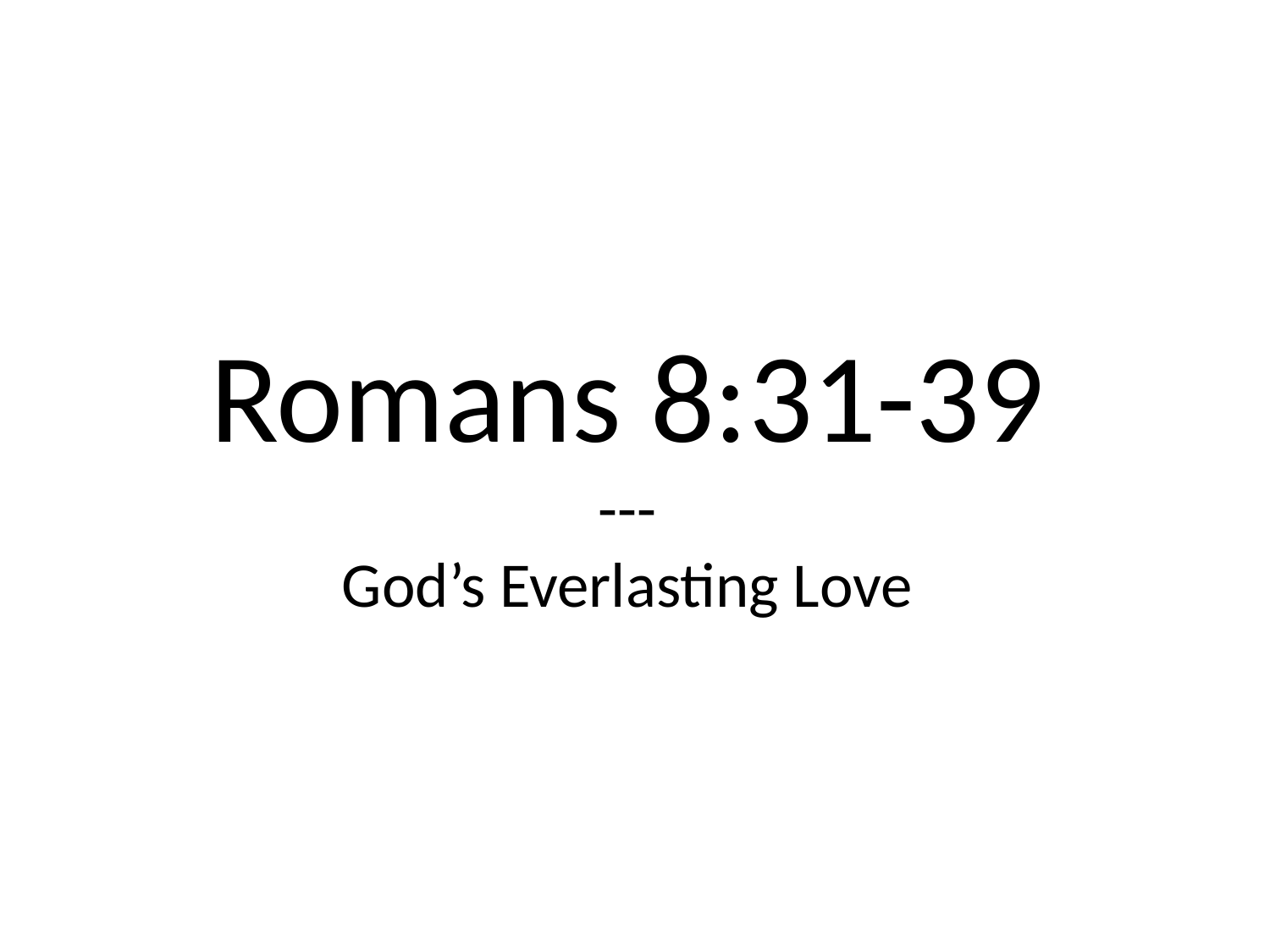

# Romans 8:31-39 --- God’s Everlasting Love